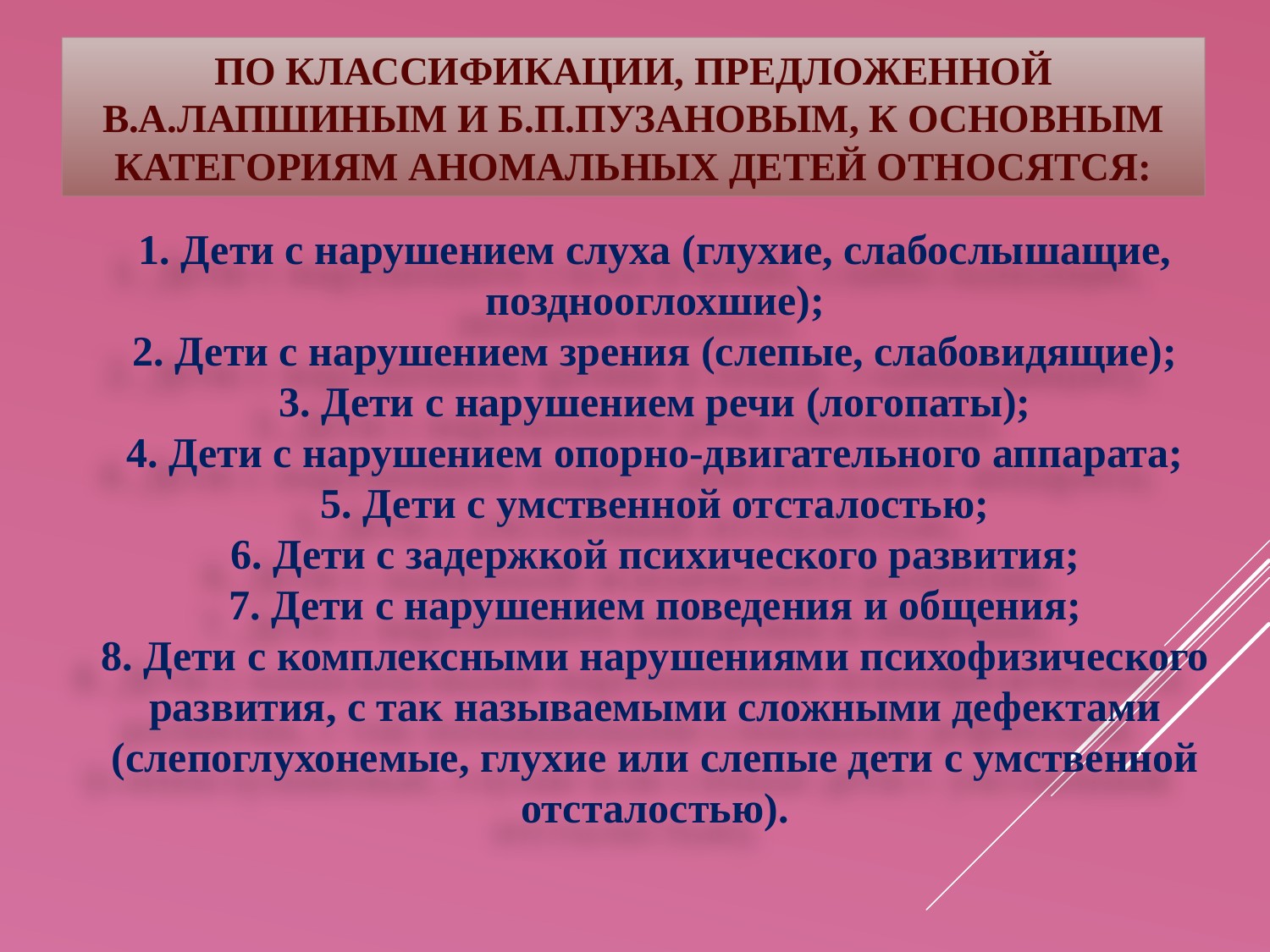

# По классификации, предложенной В.А.Лапшиным и Б.П.Пузановым, к основным категориям аномальных детей относятся:
1. Дети с нарушением слуха (глухие, слабослышащие, позднооглохшие);
2. Дети с нарушением зрения (слепые, слабовидящие);
3. Дети с нарушением речи (логопаты);
4. Дети с нарушением опорно-двигательного аппарата;
5. Дети с умственной отсталостью;
6. Дети с задержкой психического развития;
7. Дети с нарушением поведения и общения;
8. Дети с комплексными нарушениями психофизического развития, с так называемыми сложными дефектами (слепоглухонемые, глухие или слепые дети с умственной отсталостью).